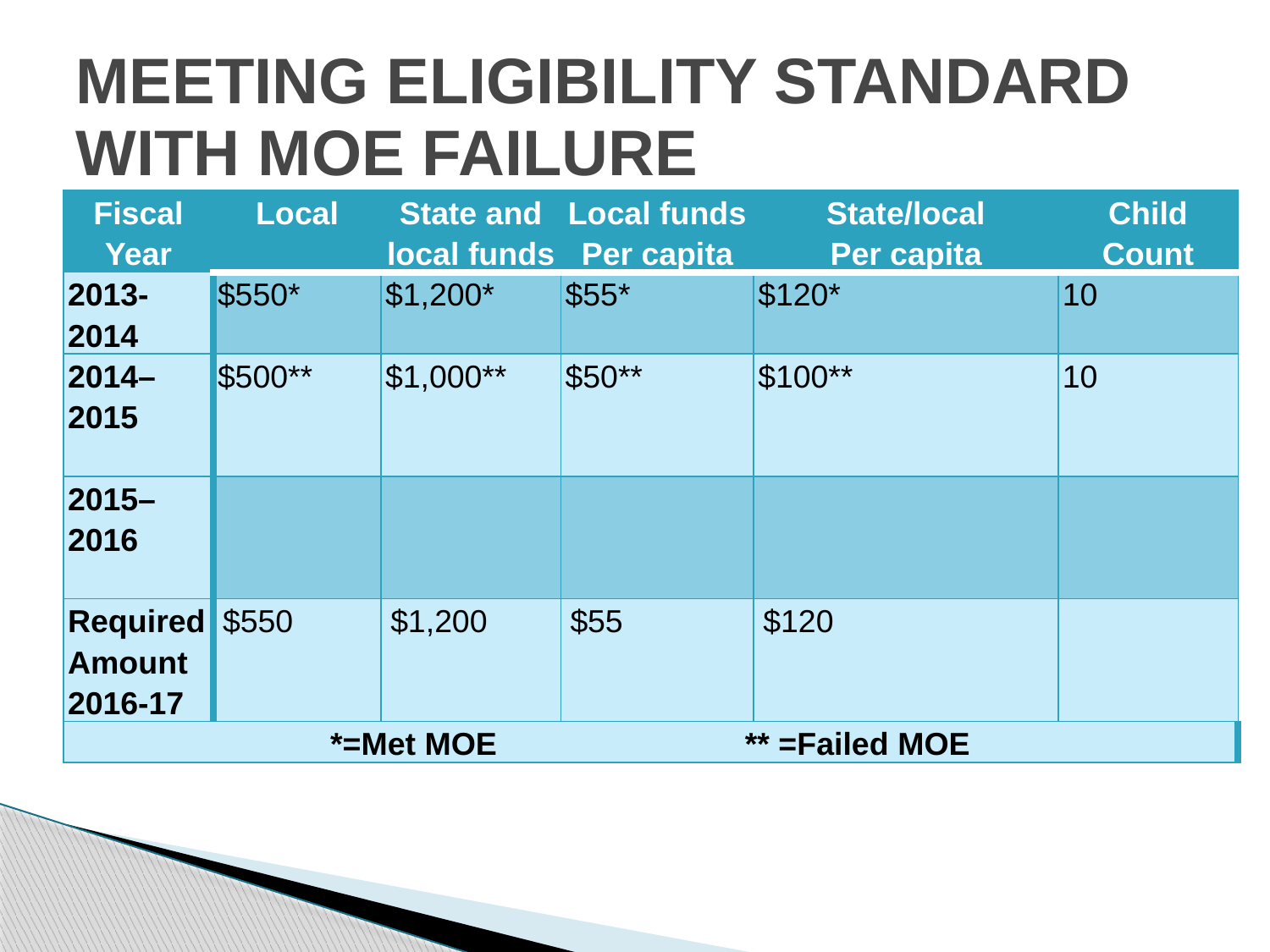

# Meeting Eligibility Standard With MOE Failure
| Fiscal Year | Local | State and local funds | Local funds Per capita | State/local Per capita | Child Count |
| --- | --- | --- | --- | --- | --- |
| 2013-2014 | $550\* | $1,200\* | $55\* | $120\* | 10 |
| 2014–2015 | $500\*\* | $1,000\*\* | $50\*\* | $100\*\* | 10 |
| 2015–2016 |  |  |  |  |  |
| Required Amount 2016-17 | $550 | $1,200 | $55 | $120 |  |
| \*=Met MOE \*\* =Failed MOE |  |  |  |  |  |